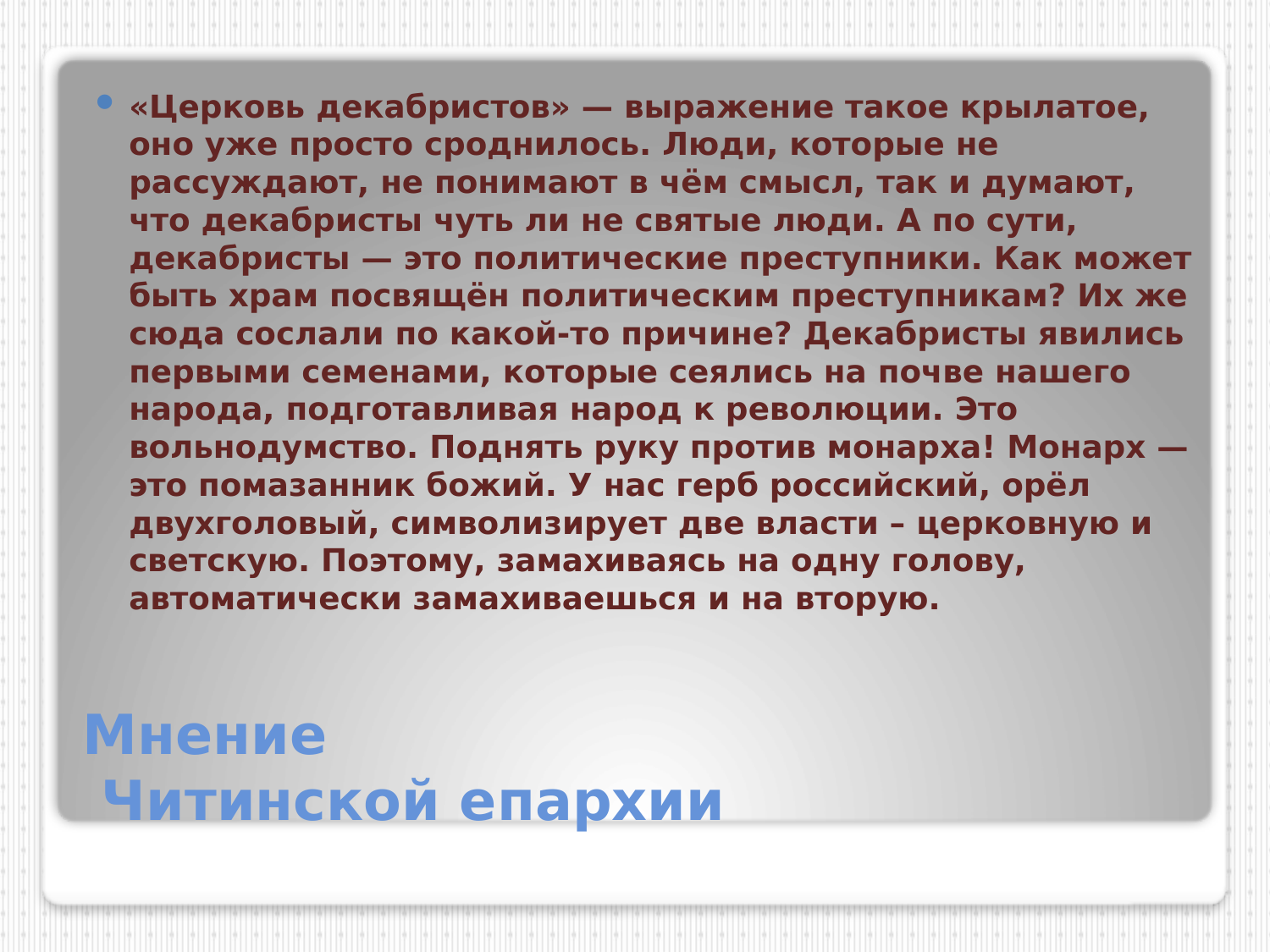

«Церковь декабристов» — выражение такое крылатое, оно уже просто сроднилось. Люди, которые не рассуждают, не понимают в чём смысл, так и думают, что декабристы чуть ли не святые люди. А по сути, декабристы — это политические преступники. Как может быть храм посвящён политическим преступникам? Их же сюда сослали по какой-то причине? Декабристы явились первыми семенами, которые сеялись на почве нашего народа, подготавливая народ к революции. Это вольнодумство. Поднять руку против монарха! Монарх — это помазанник божий. У нас герб российский, орёл двухголовый, символизирует две власти – церковную и светскую. Поэтому, замахиваясь на одну голову, автоматически замахиваешься и на вторую.
# Мнение Читинской епархии